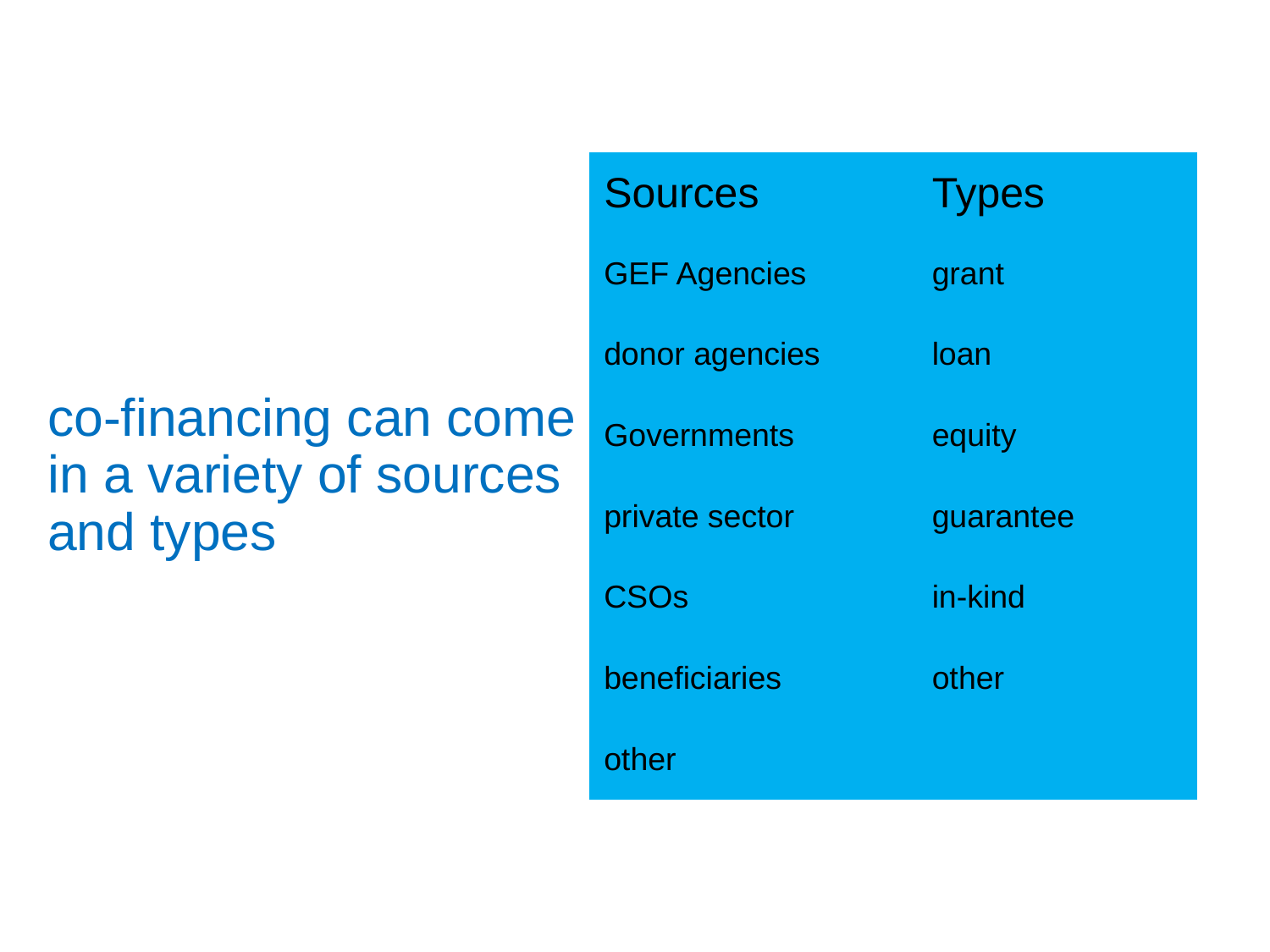

| Sources |  | Types |
| --- | --- | --- |
| GEF Agencies |  | grant |
| donor agencies |  | loan |
| Governments |  | equity |
| private sector |  | guarantee |
| CSOs |  | in-kind |
| beneficiaries |  | other |
| other |  |  |

co-financing can come in a variety of sources and types